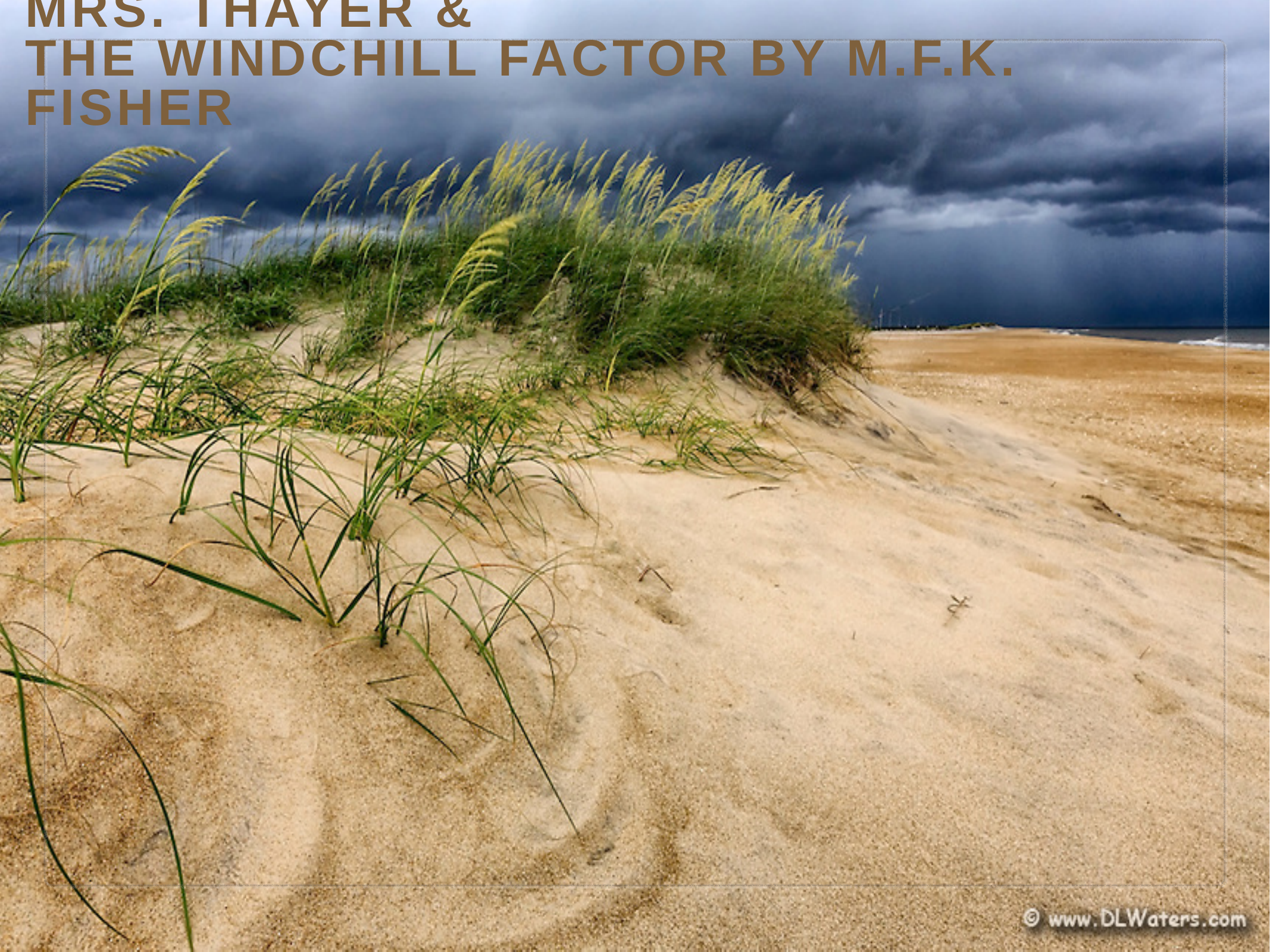

# Mrs. Thayer &
The windchill factor by M.F.K. Fisher